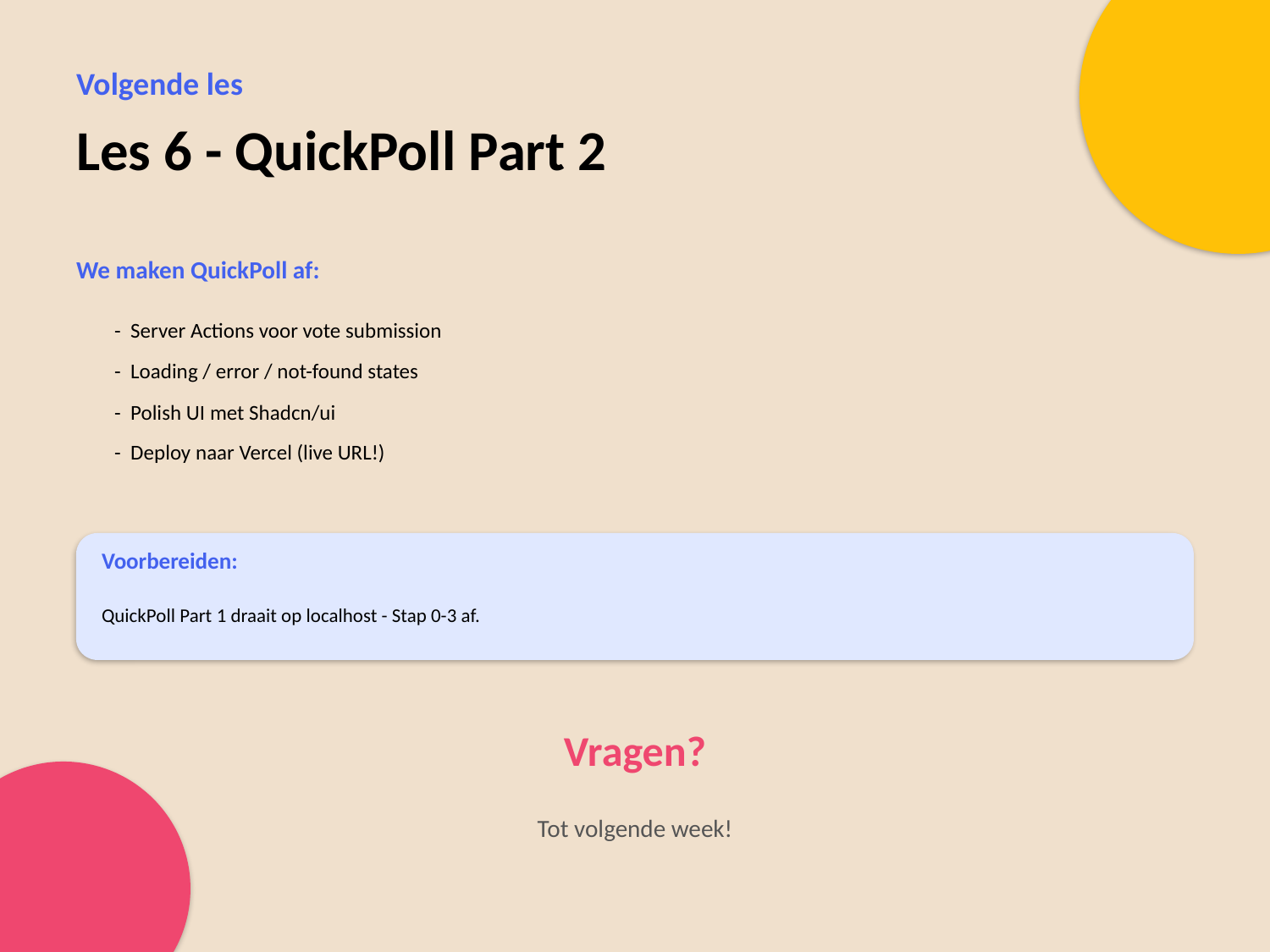

Volgende les
Les 6 - QuickPoll Part 2
We maken QuickPoll af:
-  Server Actions voor vote submission
-  Loading / error / not-found states
-  Polish UI met Shadcn/ui
-  Deploy naar Vercel (live URL!)

Voorbereiden:
QuickPoll Part 1 draait op localhost - Stap 0-3 af.
Vragen?

Tot volgende week!